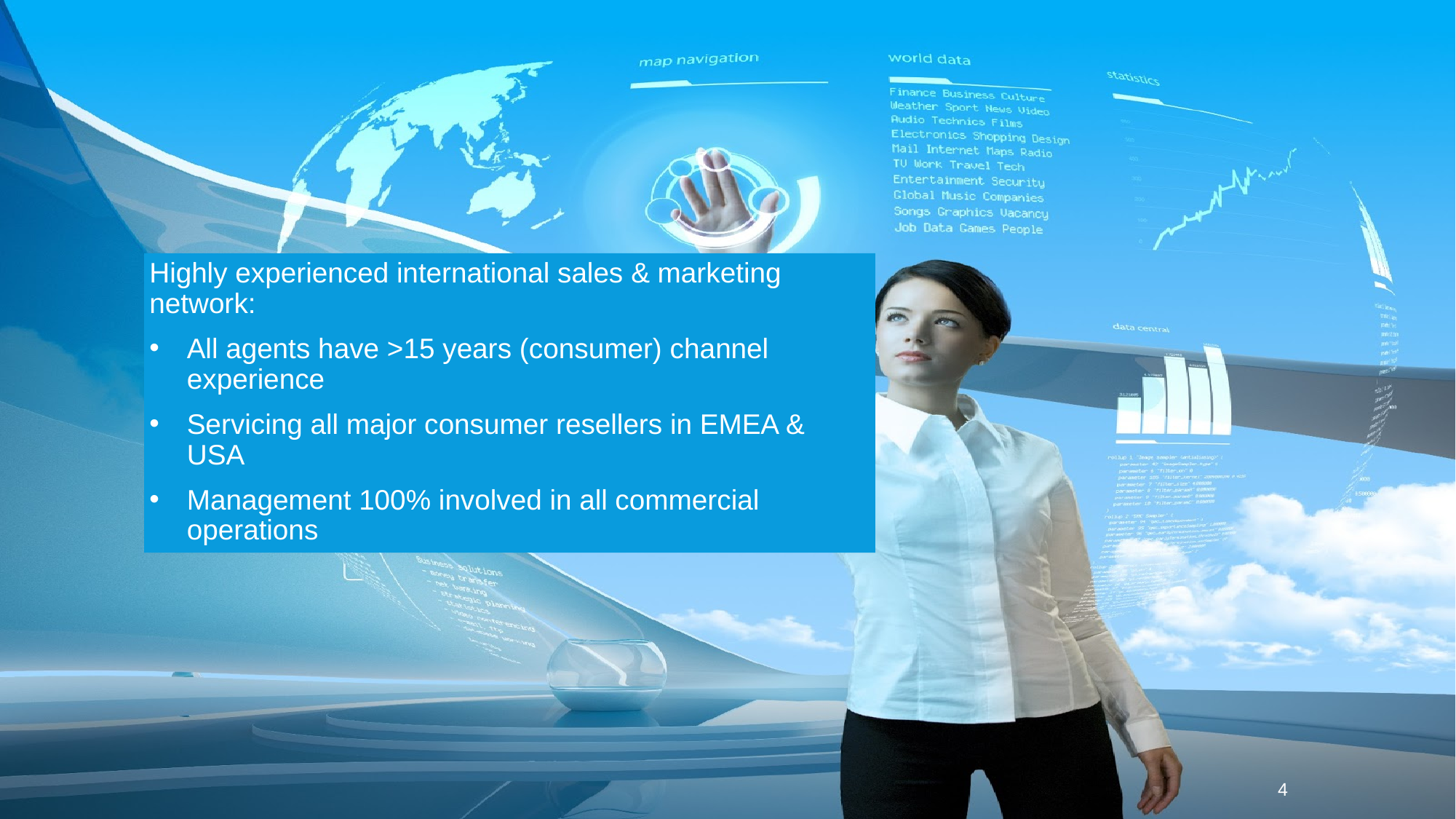

Highly experienced international sales & marketing network:
All agents have >15 years (consumer) channel experience
Servicing all major consumer resellers in EMEA & USA
Management 100% involved in all commercial operations
4